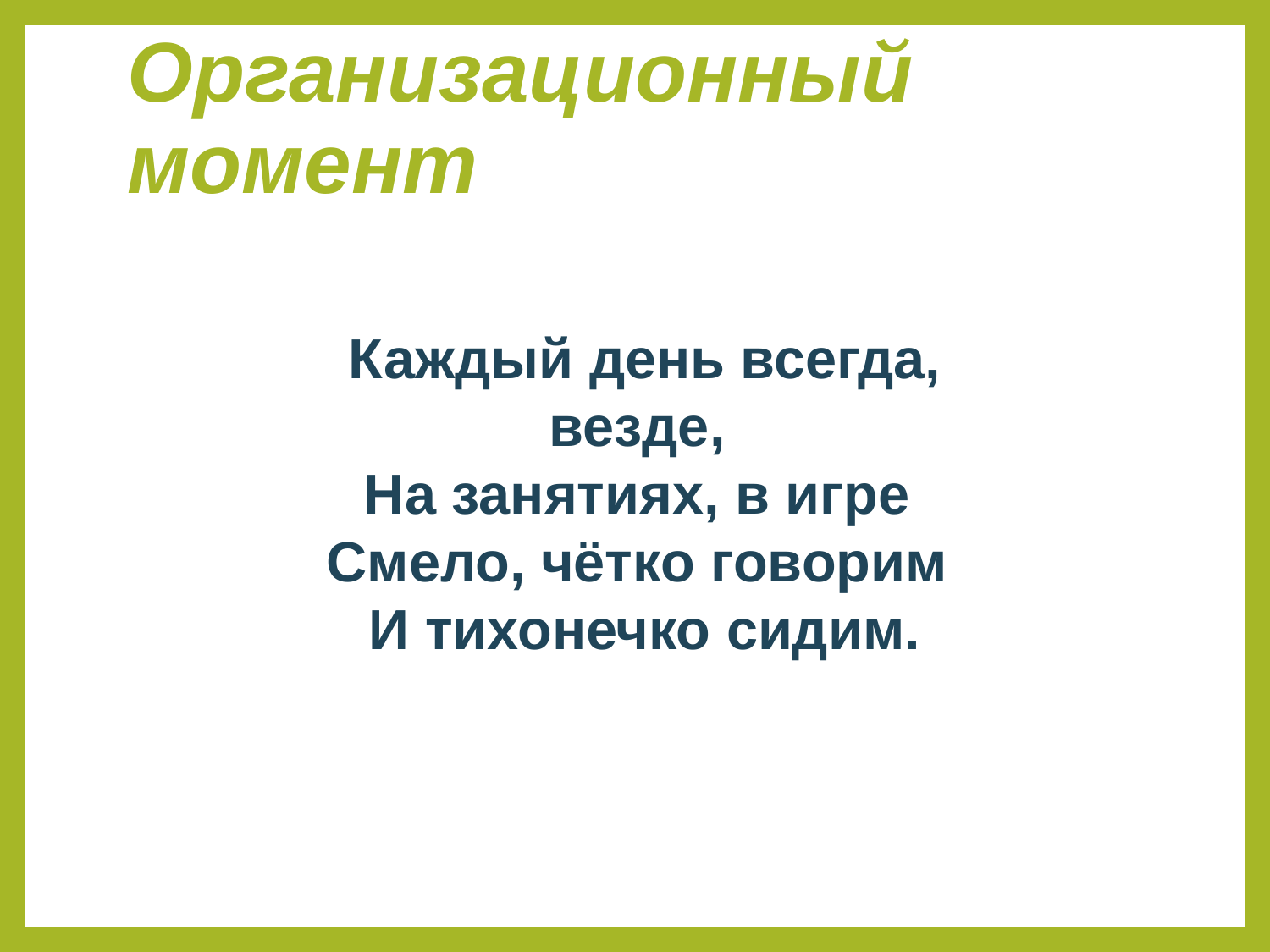

# Организационный момент
Каждый день всегда, везде,
На занятиях, в игре
Смело, чётко говорим
И тихонечко сидим.